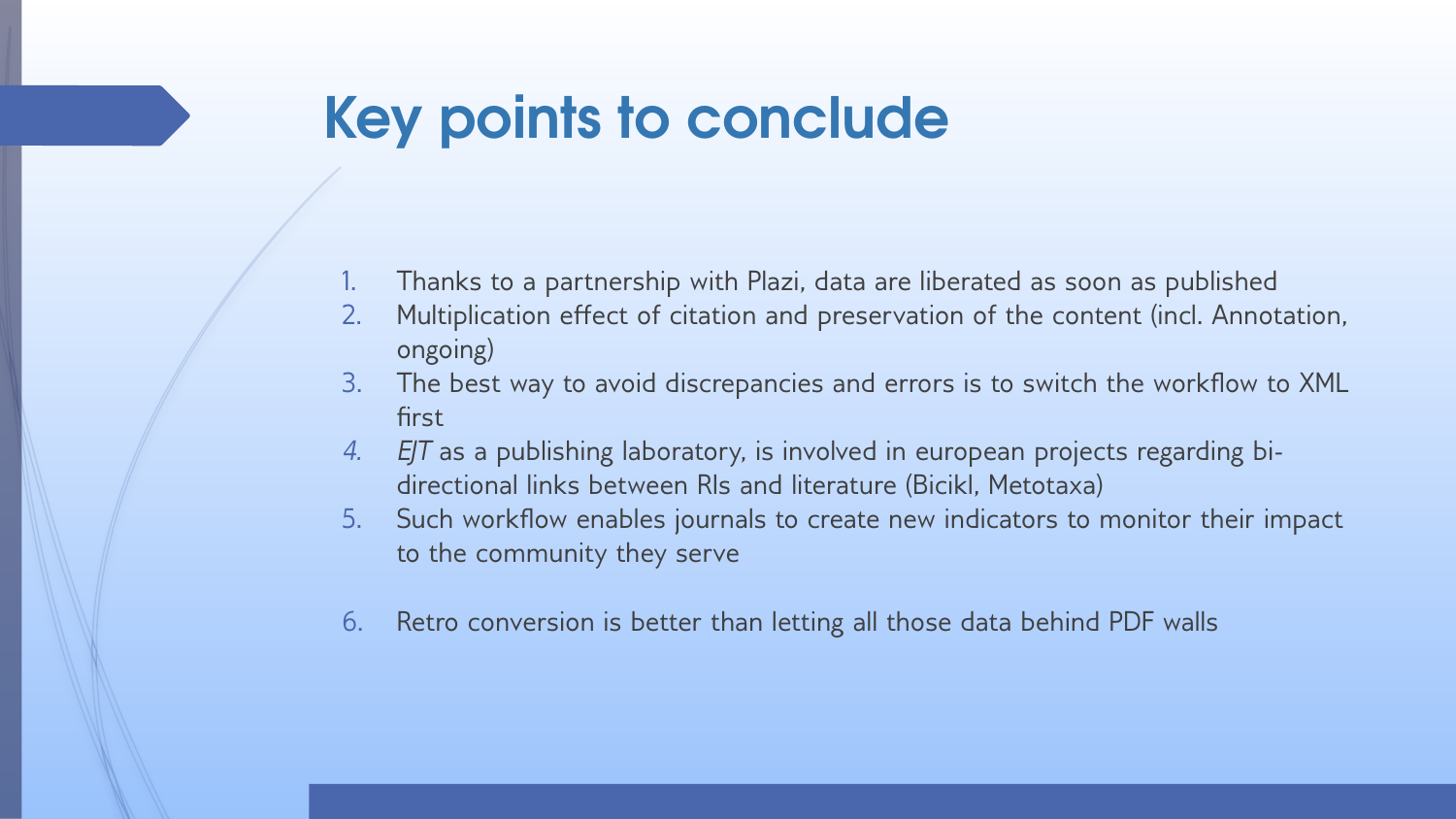

# Key points to conclude
Thanks to a partnership with Plazi, data are liberated as soon as published
Multiplication effect of citation and preservation of the content (incl. Annotation, ongoing)
The best way to avoid discrepancies and errors is to switch the workflow to XML first
EJT as a publishing laboratory, is involved in european projects regarding bi-directional links between RIs and literature (Bicikl, Metotaxa)
Such workflow enables journals to create new indicators to monitor their impact to the community they serve

Retro conversion is better than letting all those data behind PDF walls